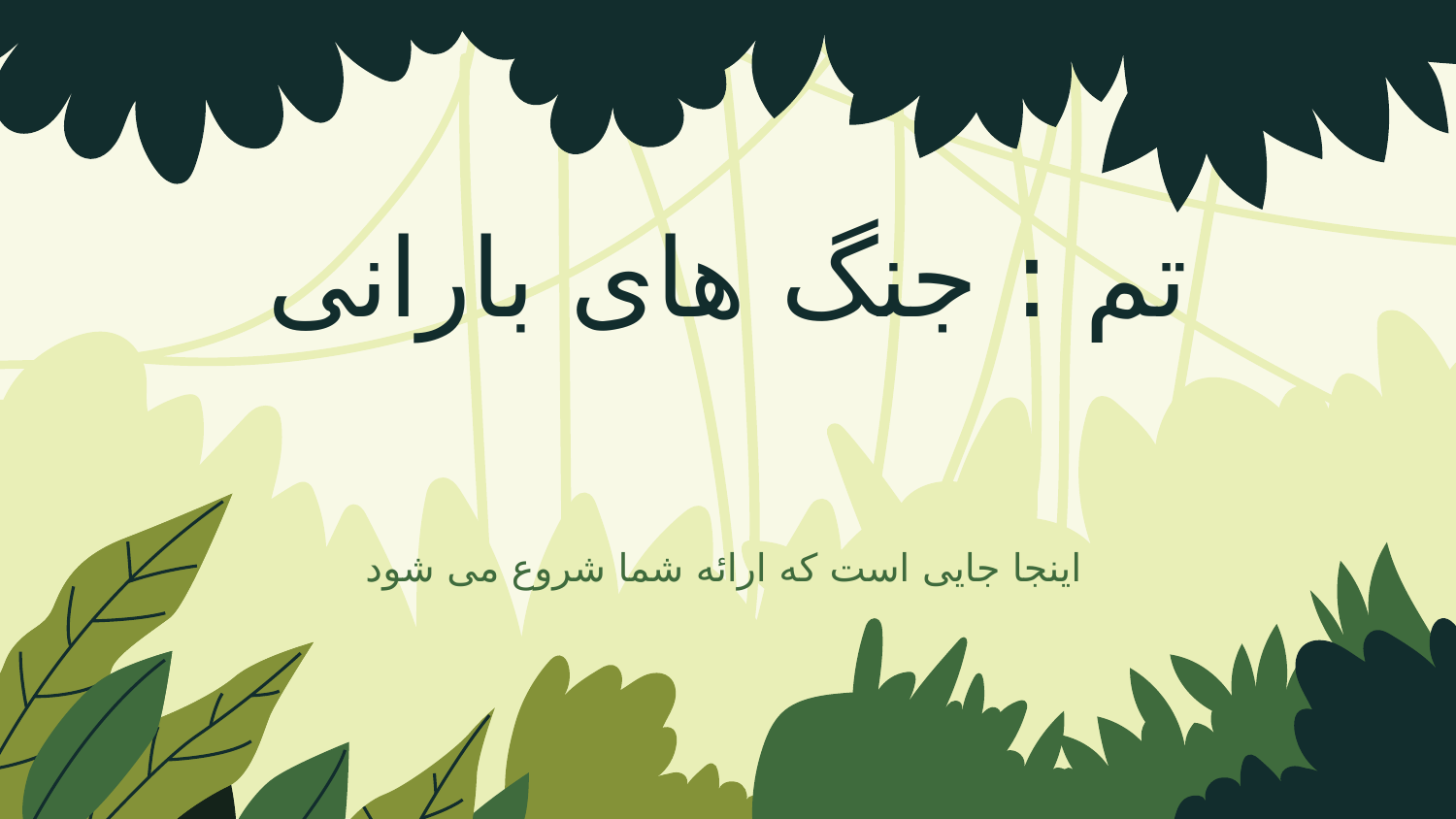

# تم : جنگ های بارانی

اینجا جایی است که ارائه شما شروع می شود